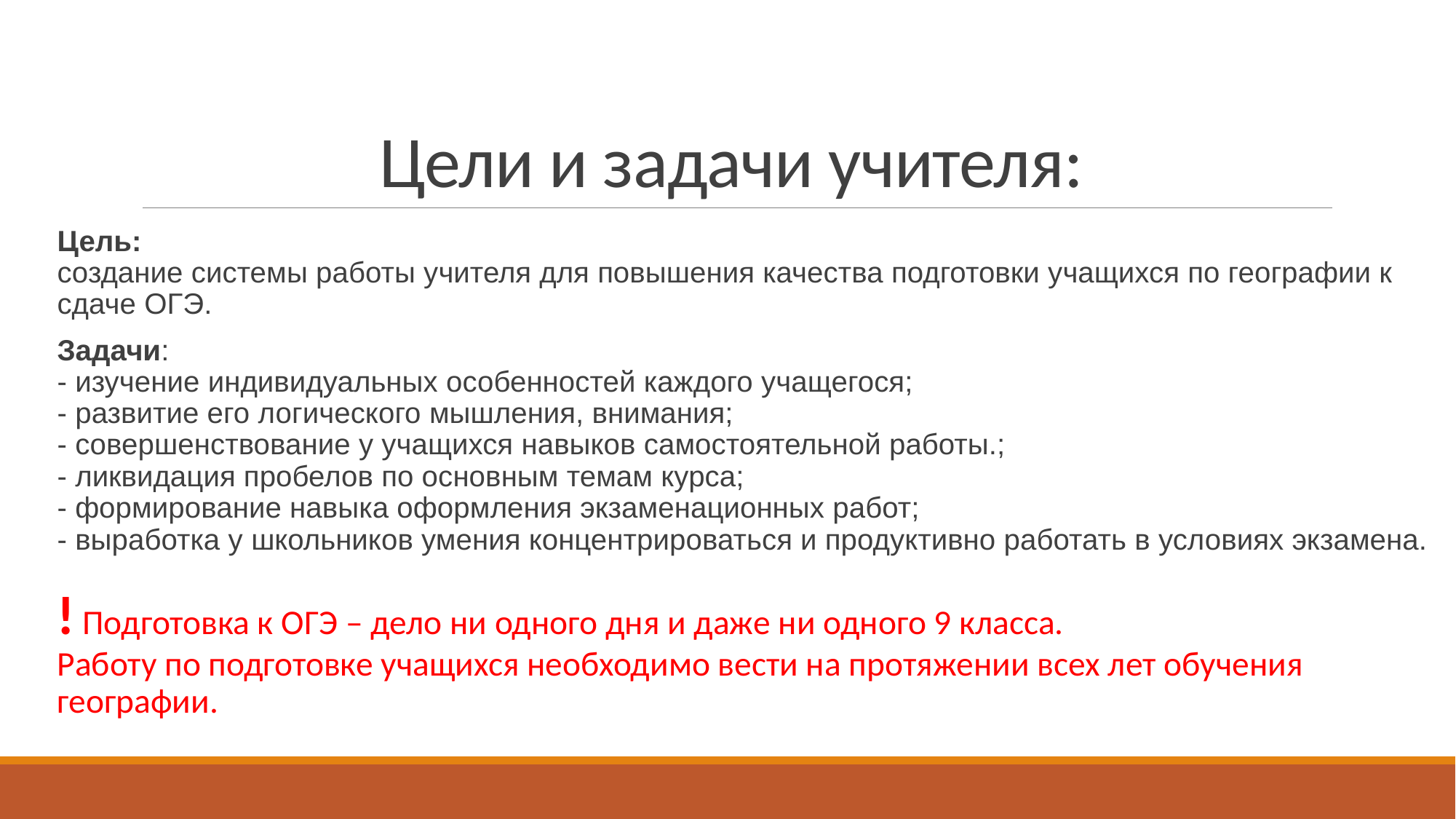

# Цели и задачи учителя:
Цель:
создание системы работы учителя для повышения качества подготовки учащихся по географии к сдаче ОГЭ.
Задачи:
- изучение индивидуальных особенностей каждого учащегося;
- развитие его логического мышления, внимания;
- совершенствование у учащихся навыков самостоятельной работы.;
- ликвидация пробелов по основным темам курса;
- формирование навыка оформления экзаменационных работ;
- выработка у школьников умения концентрироваться и продуктивно работать в условиях экзамена.
! Подготовка к ОГЭ – дело ни одного дня и даже ни одного 9 класса.
Работу по подготовке учащихся необходимо вести на протяжении всех лет обучения географии.